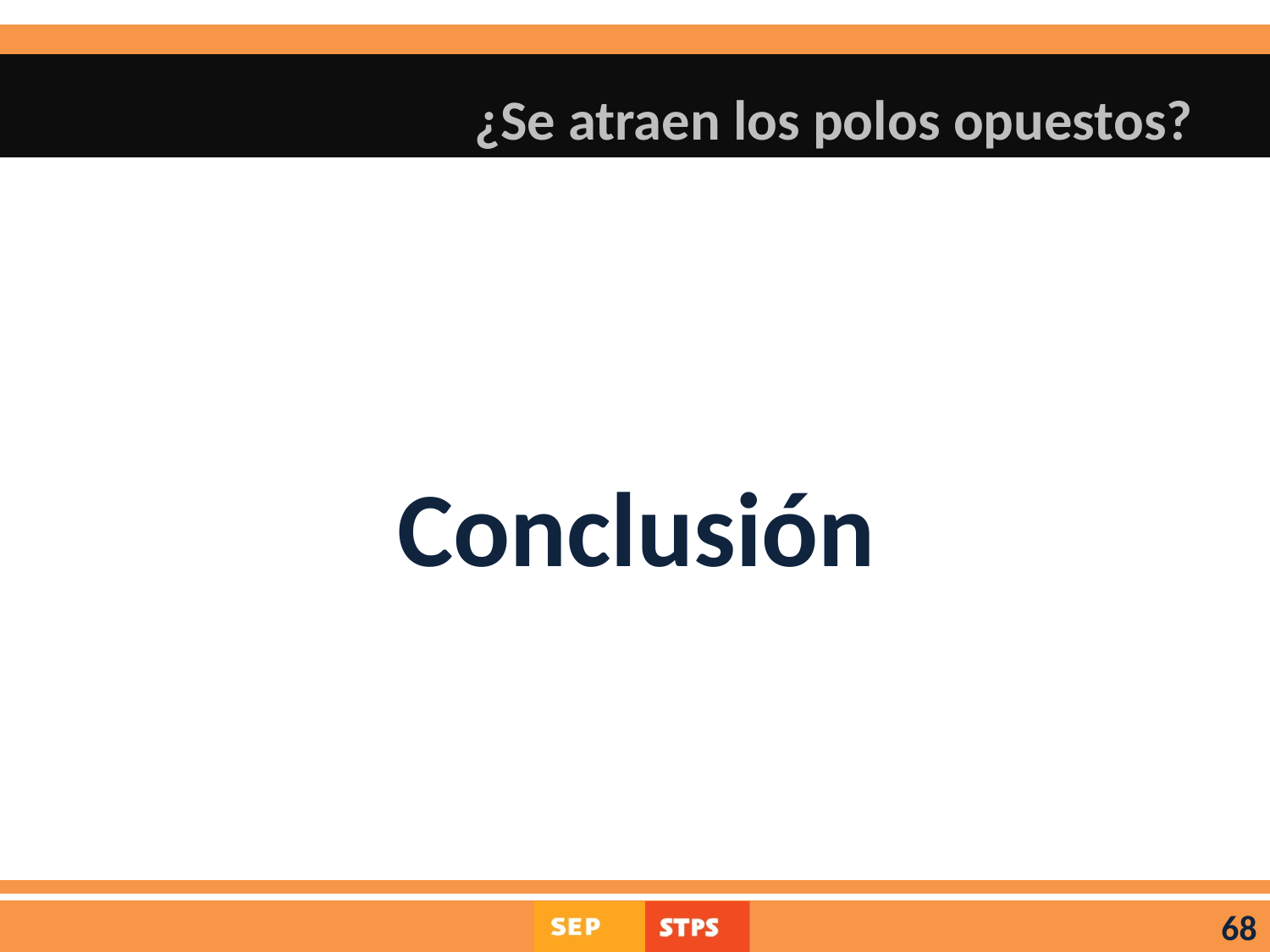

# ¿Se atraen los polos opuestos?
Conclusión

68